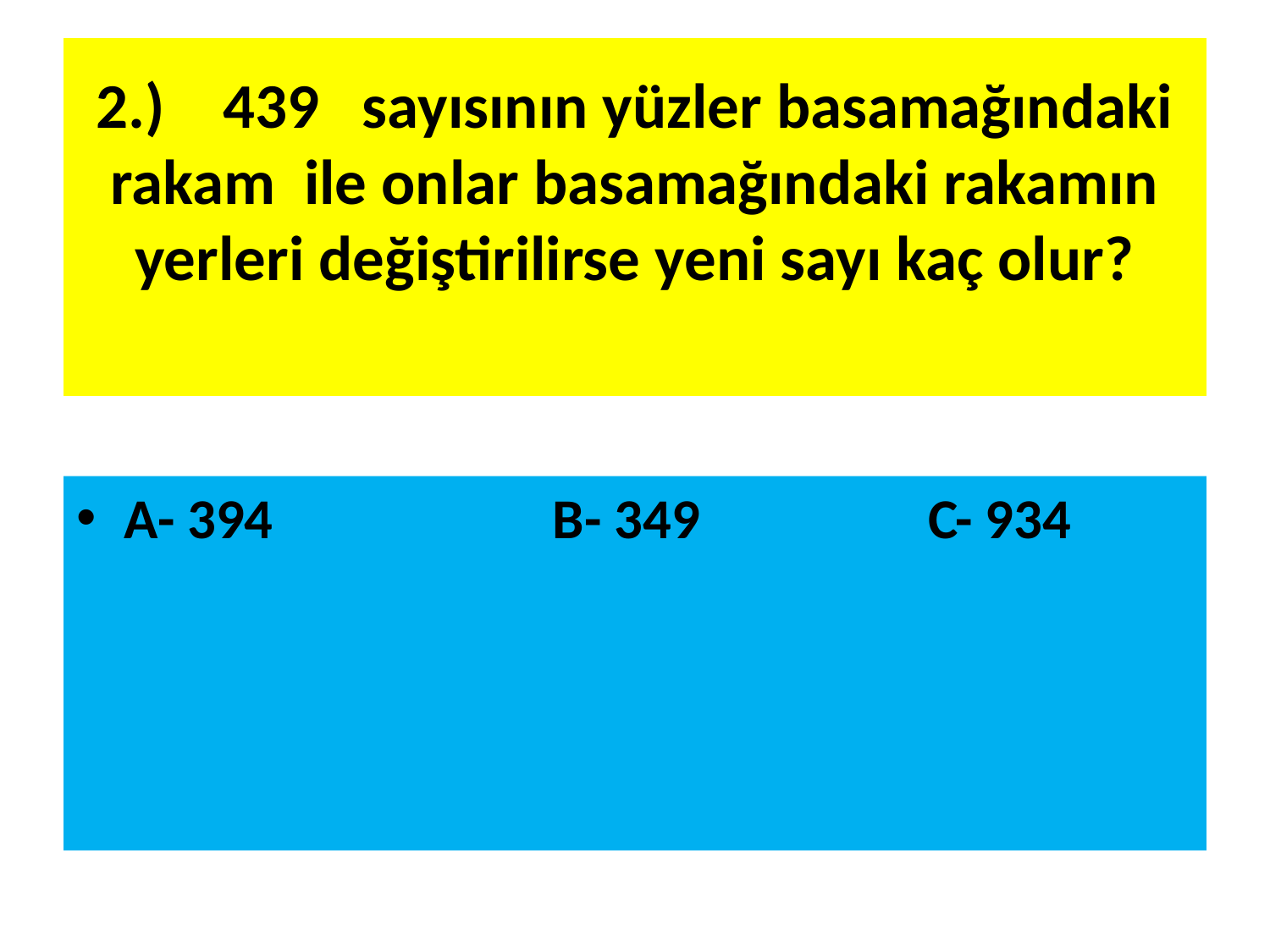

# 2.)    439   sayısının yüzler basamağındaki rakam  ile onlar basamağındaki rakamın yerleri değiştirilirse yeni sayı kaç olur?
A- 394                      B- 349                  C- 934